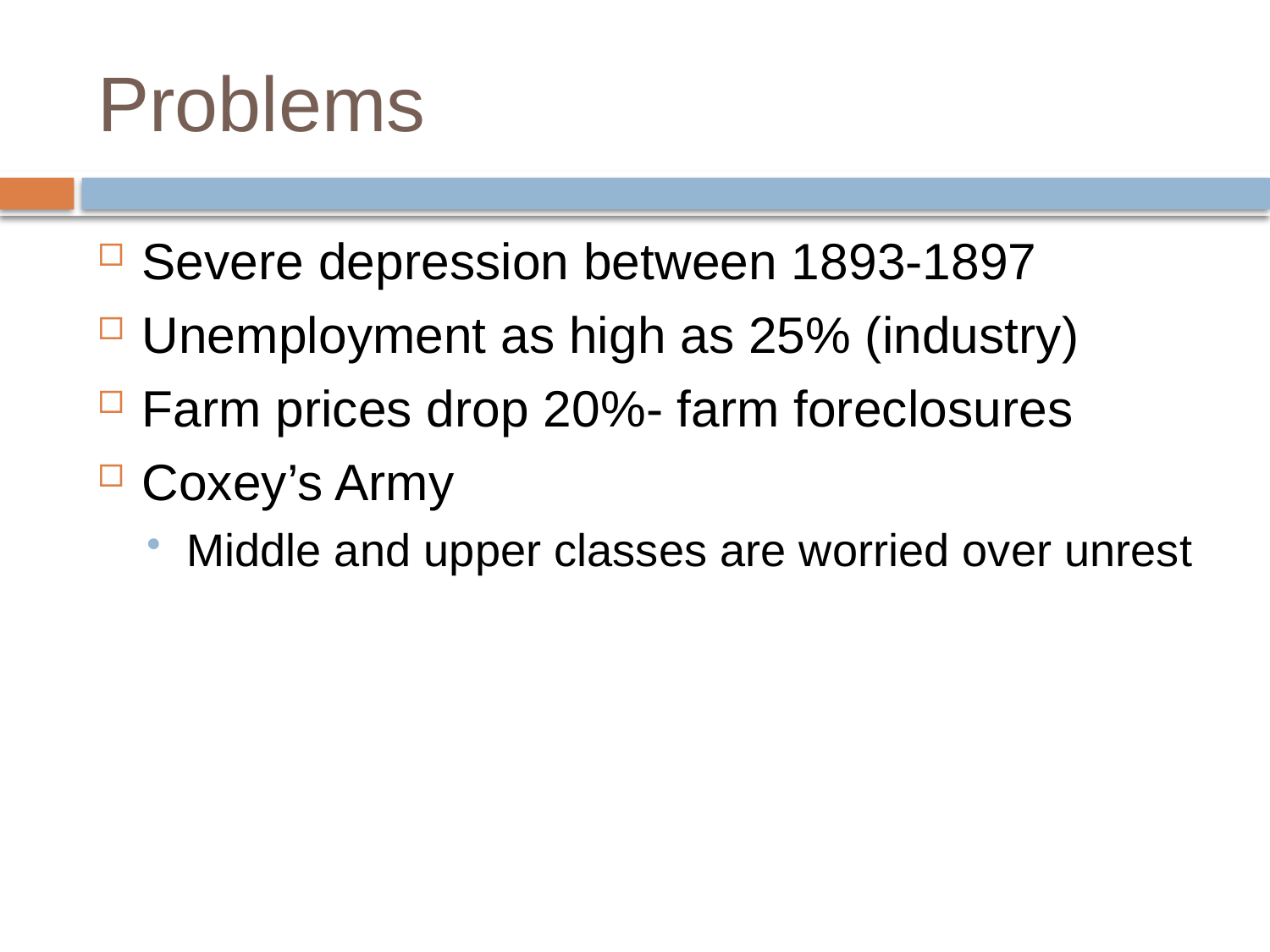

# Problems
Severe depression between 1893-1897
Unemployment as high as 25% (industry)
Farm prices drop 20%- farm foreclosures
Coxey’s Army
Middle and upper classes are worried over unrest